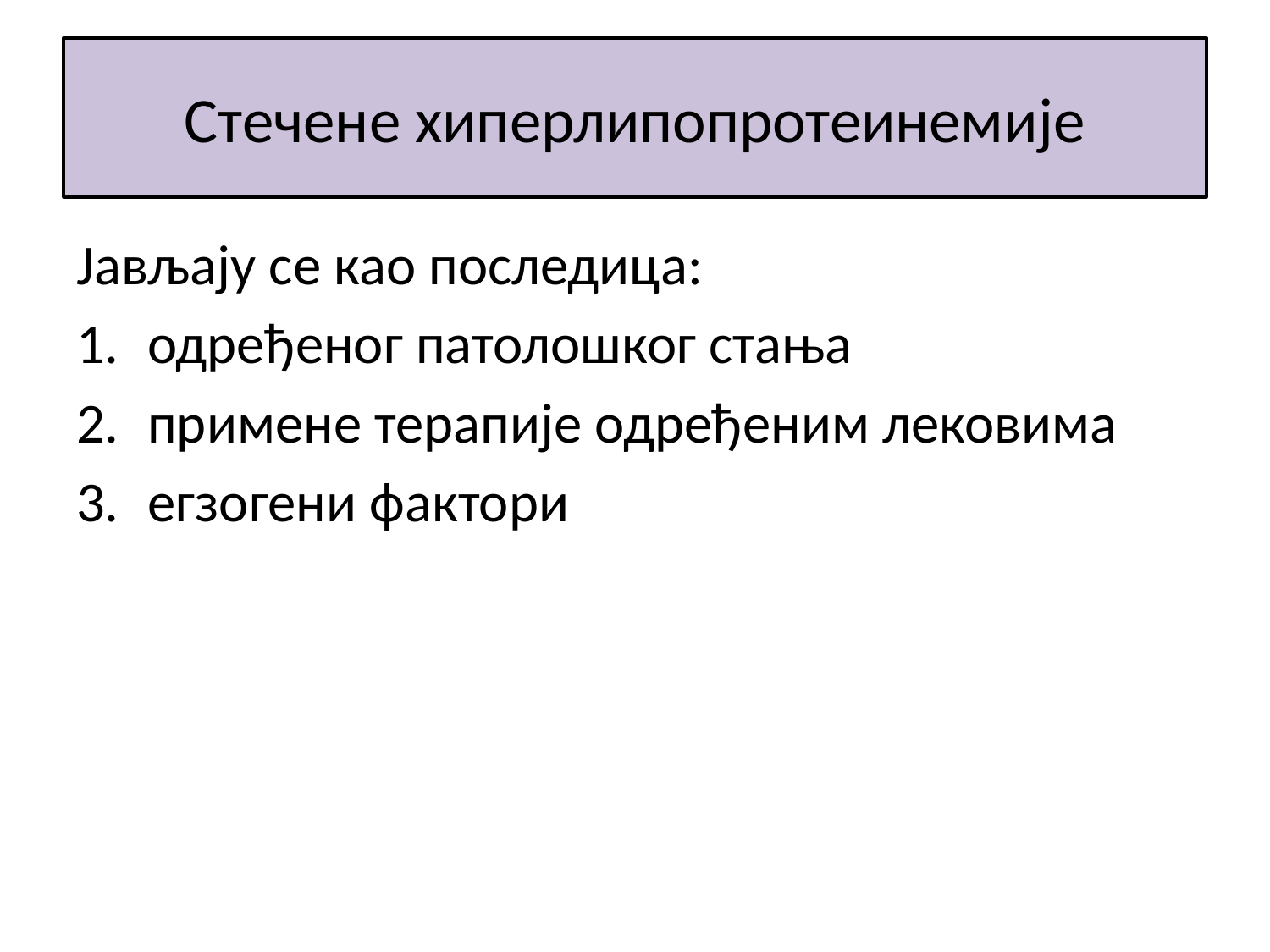

# Стечене хиперлипопротеинемије
Јављају се као последица:
одређеног патолошког стања
примене терапије одређеним лековима
егзогени фактори